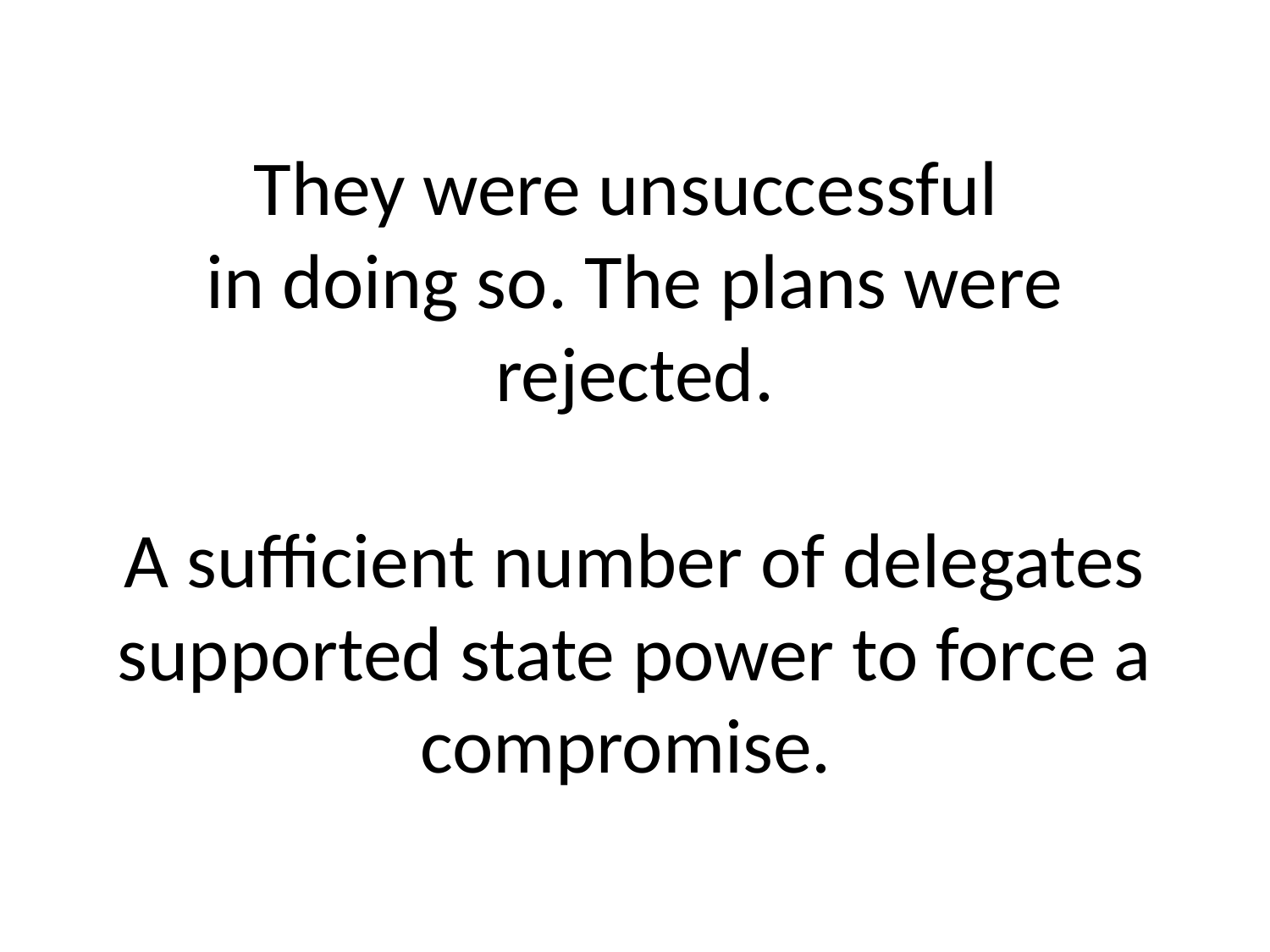

# They were unsuccessful in doing so. The plans were rejected. A sufficient number of delegates supported state power to force a compromise.